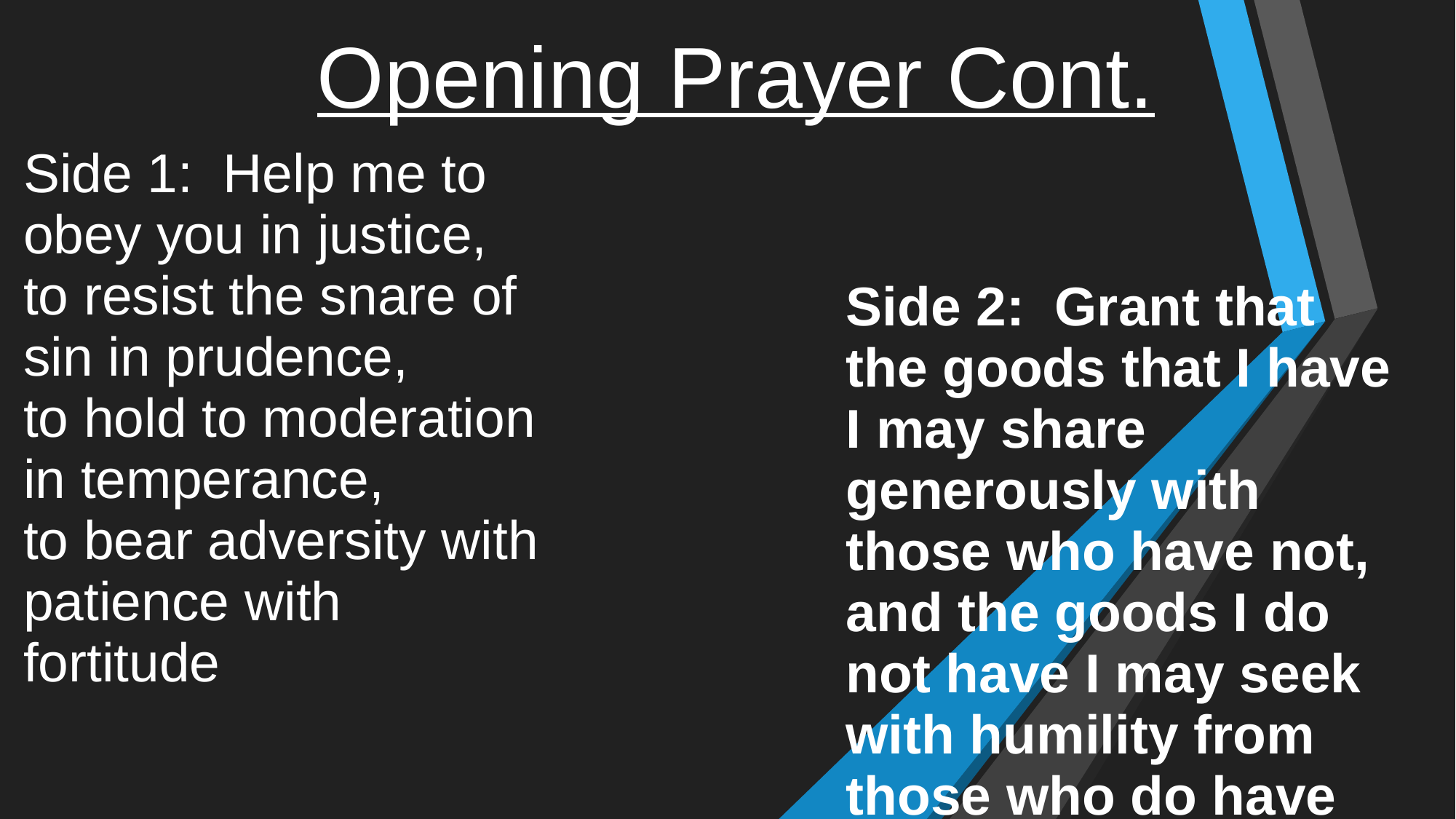

# Opening Prayer Cont.
| Side 1: Help me to obey you in justice, to resist the snare of sin in prudence, to hold to moderation in temperance, to bear adversity with patience with fortitude |
| --- |
| Side 2: Grant that the goods that I have I may share generously with those who have not, and the goods I do not have I may seek with humility from those who do have them. |
| --- |